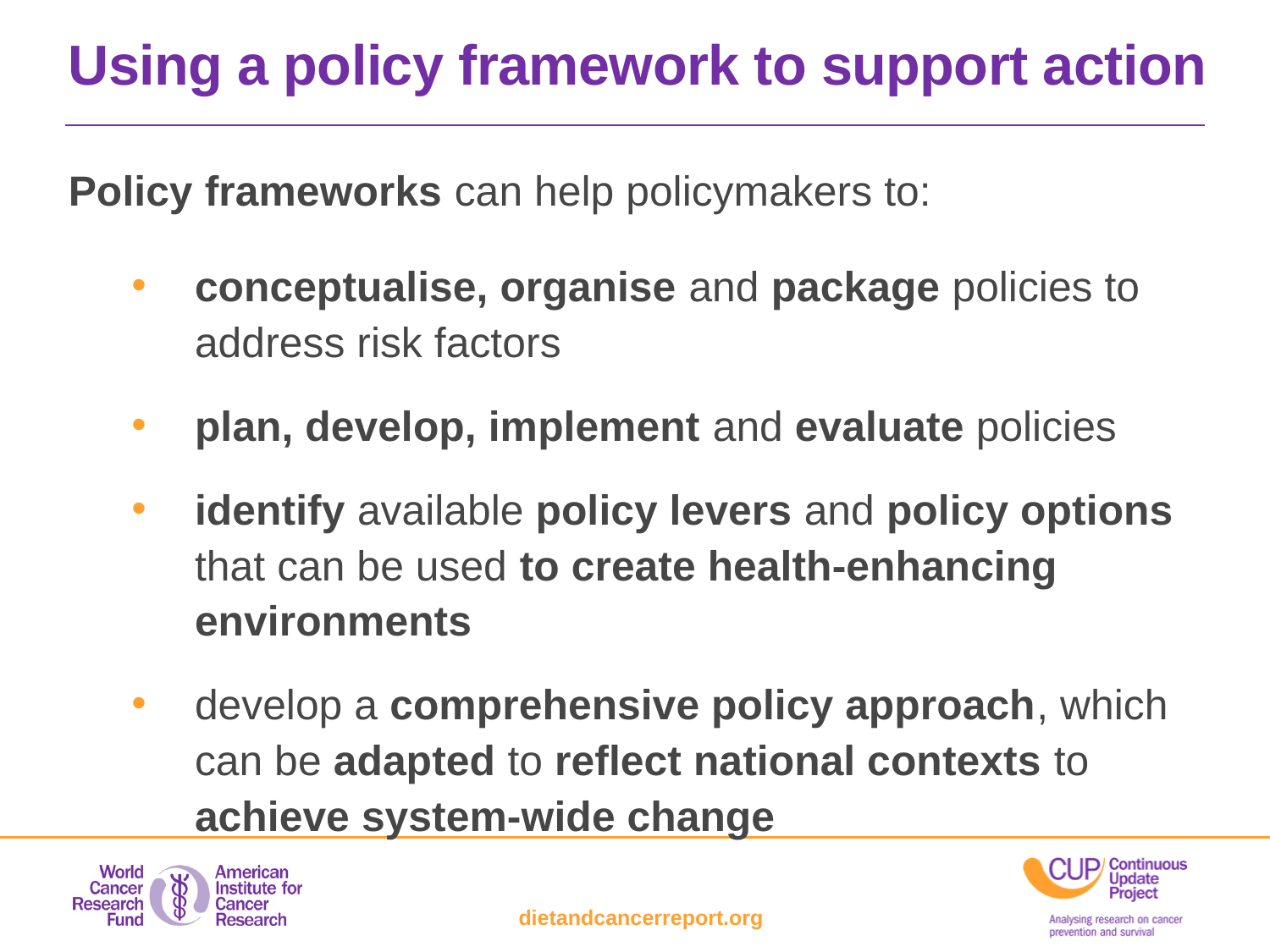

Using a policy framework to support action
Policy frameworks can help policymakers to:

conceptualise, organise and package policies to address risk factors
plan, develop, implement and evaluate policies
identify available policy levers and policy options that can be used to create health-enhancing environments
develop a comprehensive policy approach, which can be adapted to reflect national contexts to achieve system-wide change